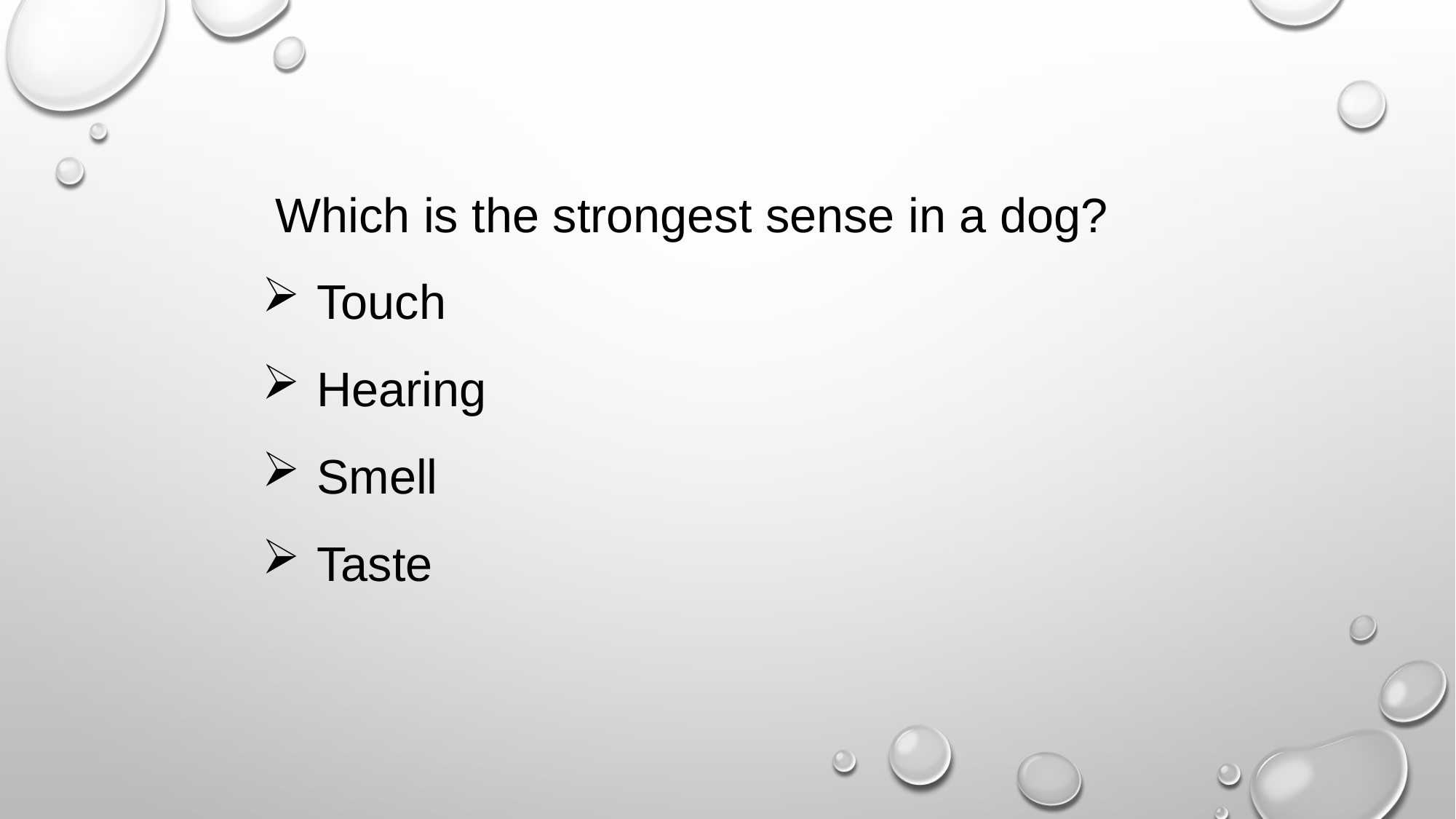

Which is the strongest sense in a dog?
Touch
Hearing
Smell
Taste